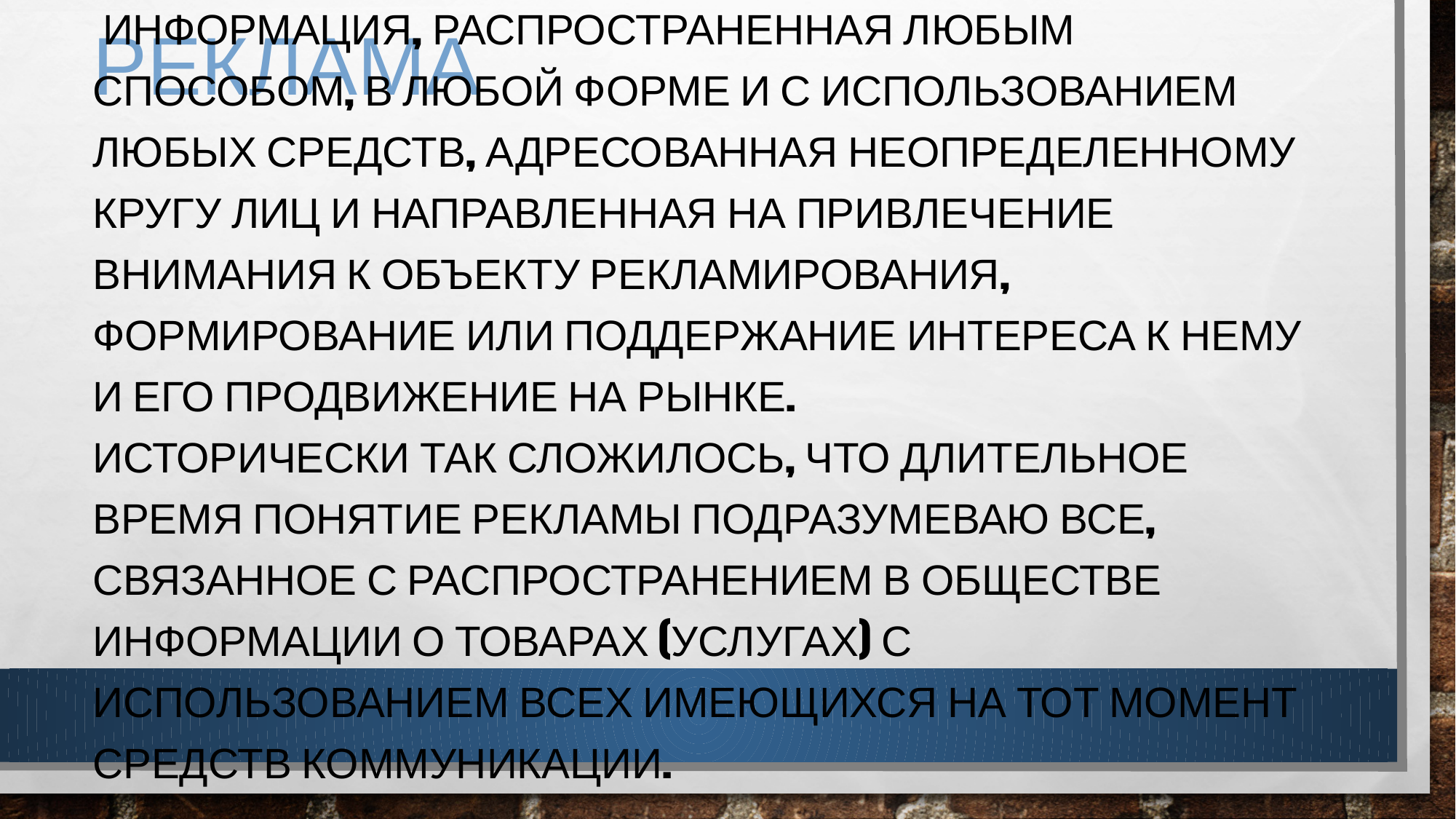

# Реклама
 информация, распространенная любым способом, в любой форме и с использованием любых средств, адресованная неопределенному кругу лиц и направленная на привлечение внимания к объекту рекламирования, формирование или поддержание интереса к нему и его продвижение на рынке.
Исторически так сложилось, что длительное время понятие рекламы подразумеваю все, связанное с распространением в обществе информации о товарах (услугах) с использованием всех имеющихся на тот момент средств коммуникации.